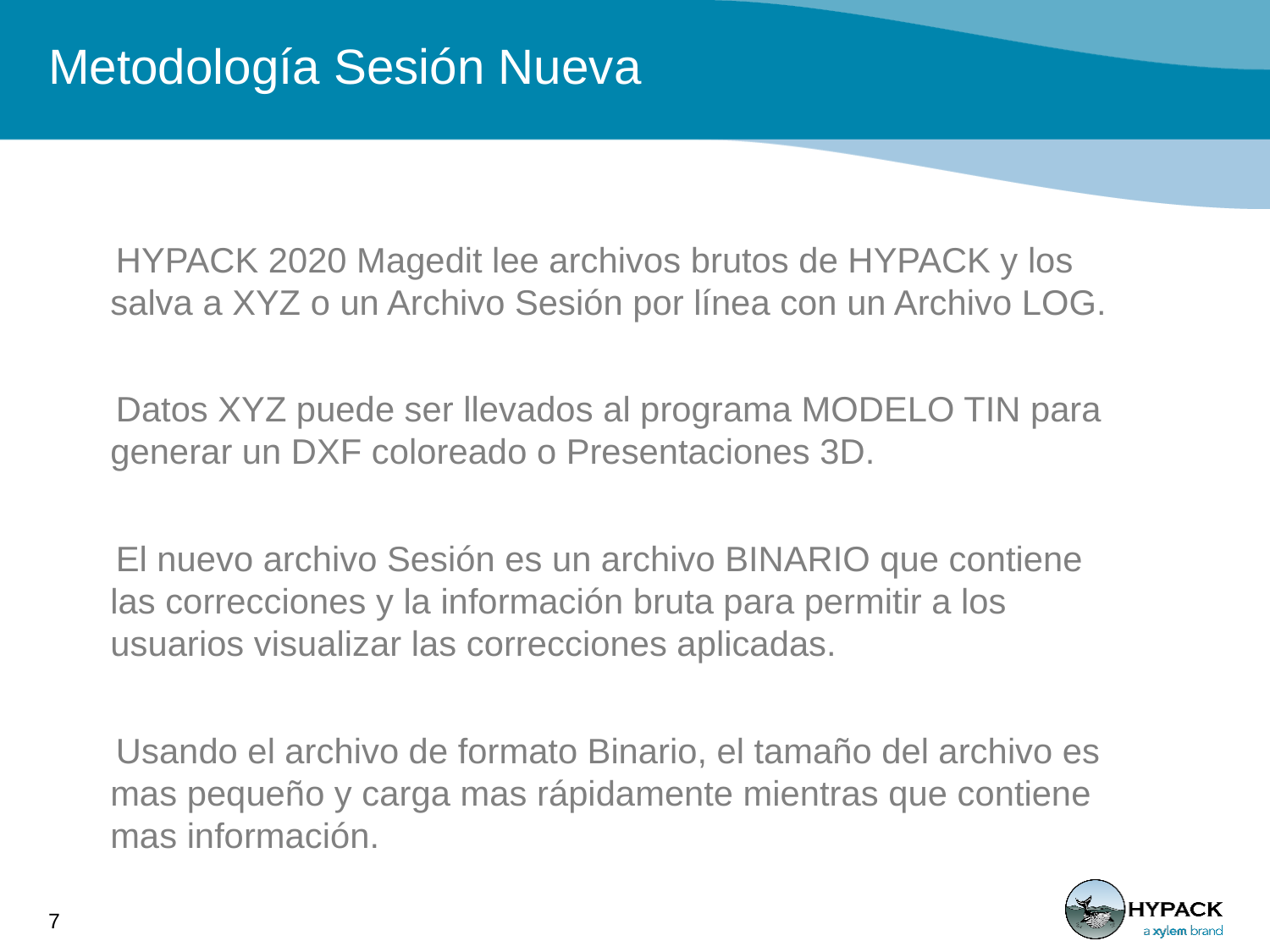

# Metodología Sesión Nueva
HYPACK 2020 Magedit lee archivos brutos de HYPACK y los salva a XYZ o un Archivo Sesión por línea con un Archivo LOG.

Datos XYZ puede ser llevados al programa MODELO TIN para generar un DXF coloreado o Presentaciones 3D.

El nuevo archivo Sesión es un archivo BINARIO que contiene las correcciones y la información bruta para permitir a los usuarios visualizar las correcciones aplicadas.

Usando el archivo de formato Binario, el tamaño del archivo es mas pequeño y carga mas rápidamente mientras que contiene mas información.
7